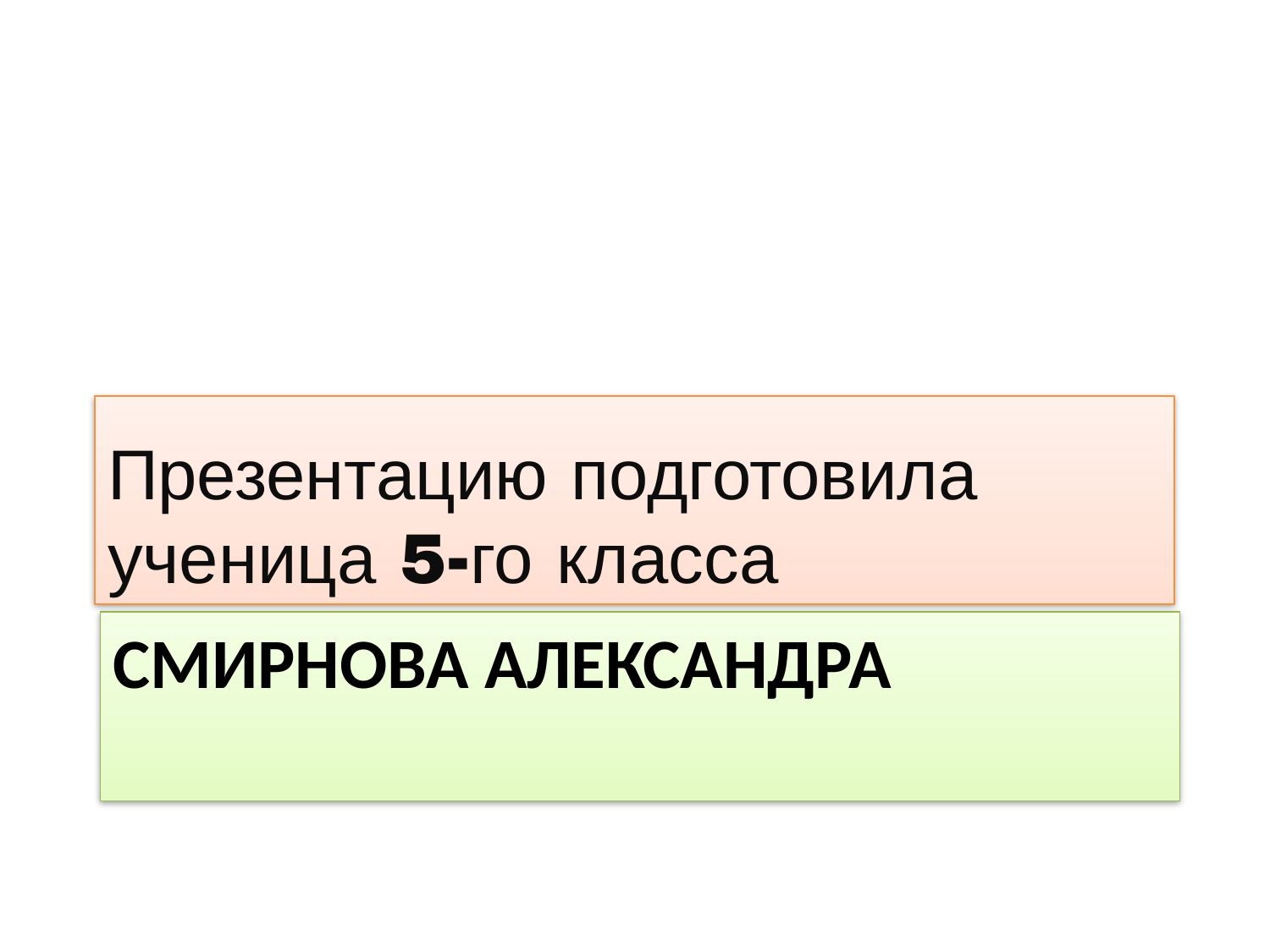

Презентацию подготовила ученица 5-го класса
# Смирнова Александра